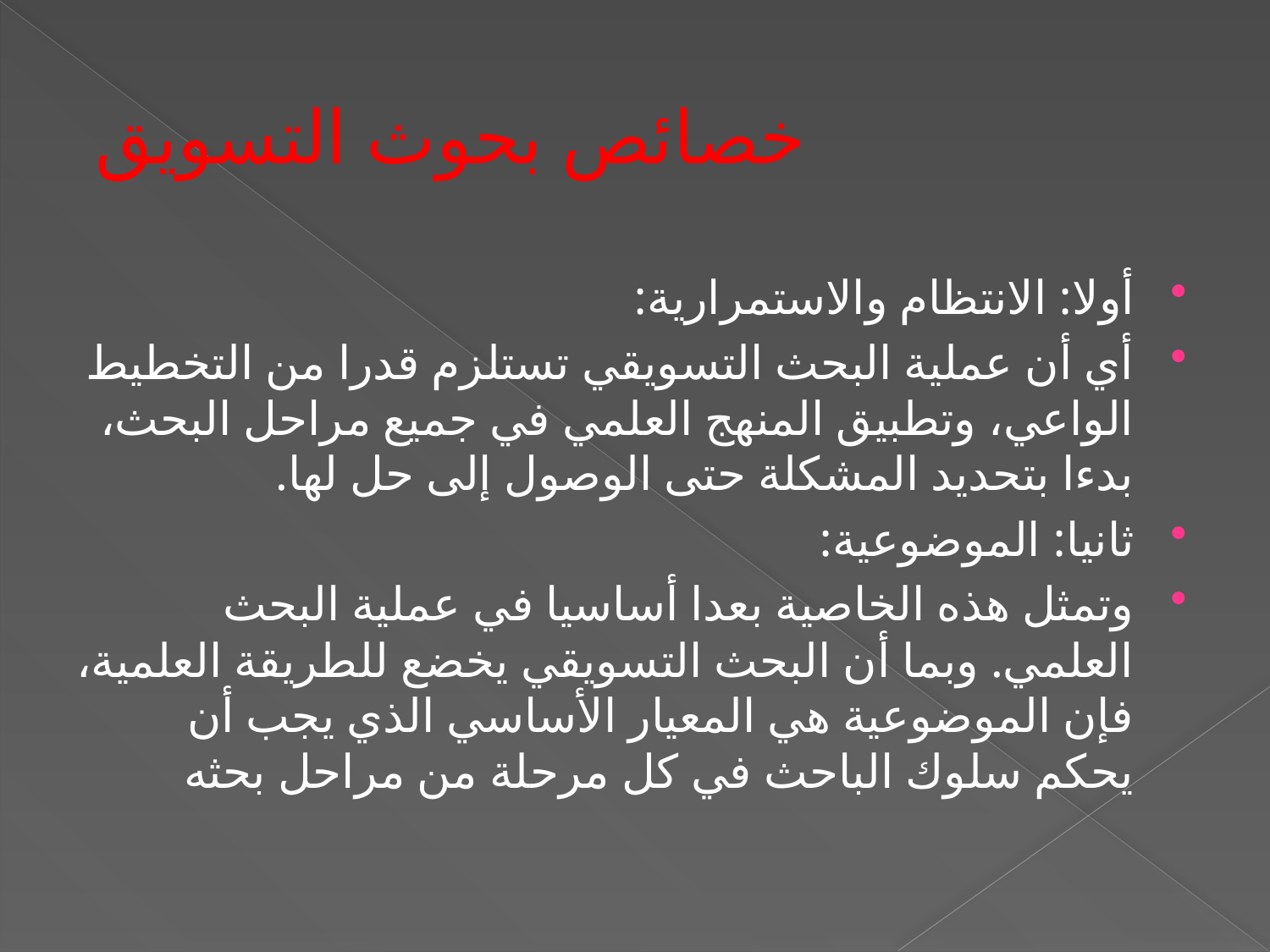

# خصائص بحوث التسويق
أولا: الانتظام والاستمرارية:
أي أن عملية البحث التسويقي تستلزم قدرا من التخطيط الواعي، وتطبيق المنهج العلمي في جميع مراحل البحث، بدءا بتحديد المشكلة حتى الوصول إلى حل لها.
ثانيا: الموضوعية:
وتمثل هذه الخاصية بعدا أساسيا في عملية البحث العلمي. وبما أن البحث التسويقي يخضع للطريقة العلمية، فإن الموضوعية هي المعيار الأساسي الذي يجب أن يحكم سلوك الباحث في كل مرحلة من مراحل بحثه